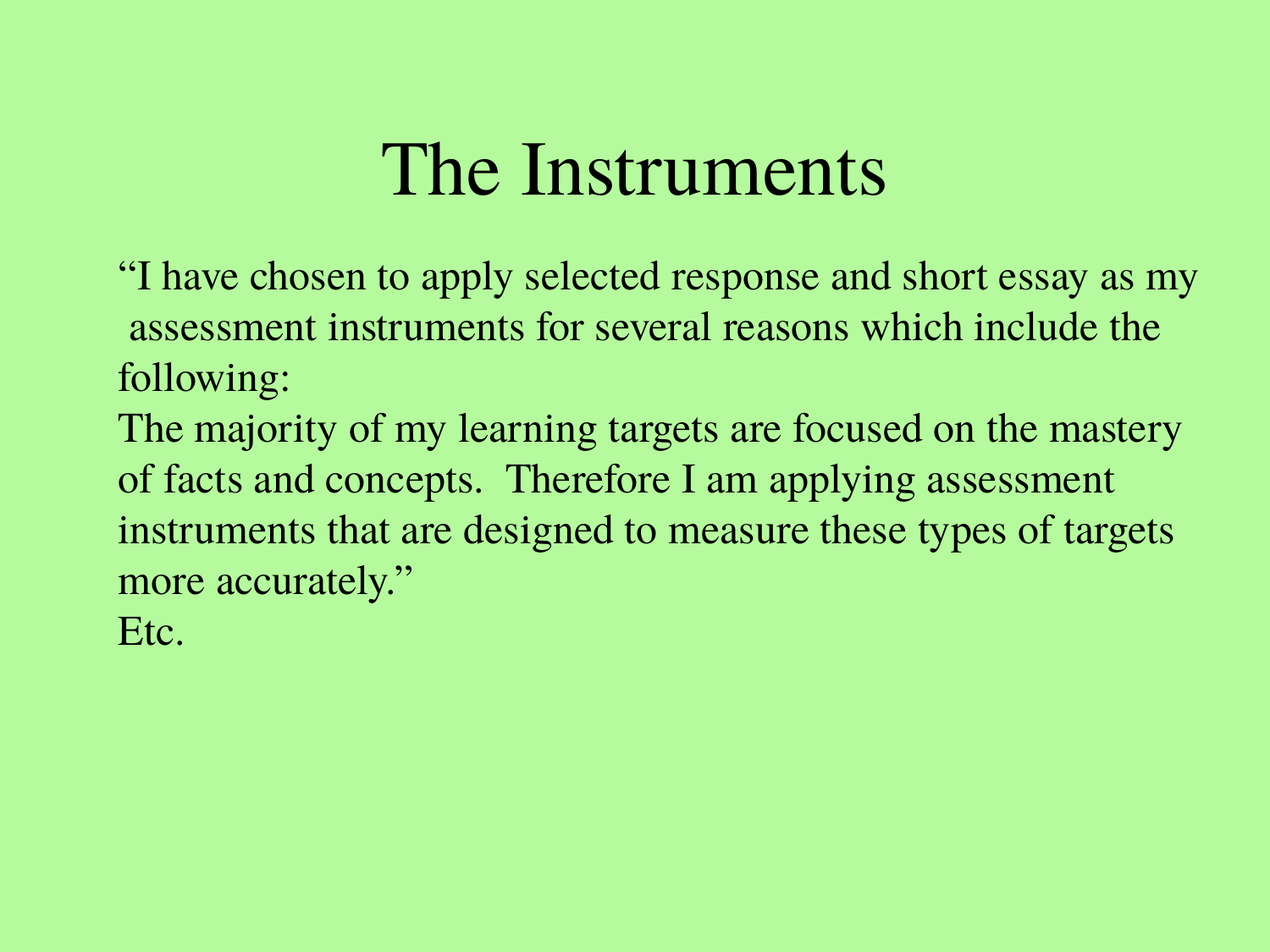

# The Instruments

“I have chosen to apply selected response and short essay as my
 assessment instruments for several reasons which include the
following:
The majority of my learning targets are focused on the mastery
of facts and concepts.  Therefore I am applying assessment
instruments that are designed to measure these types of targets
more accurately.”
Etc.